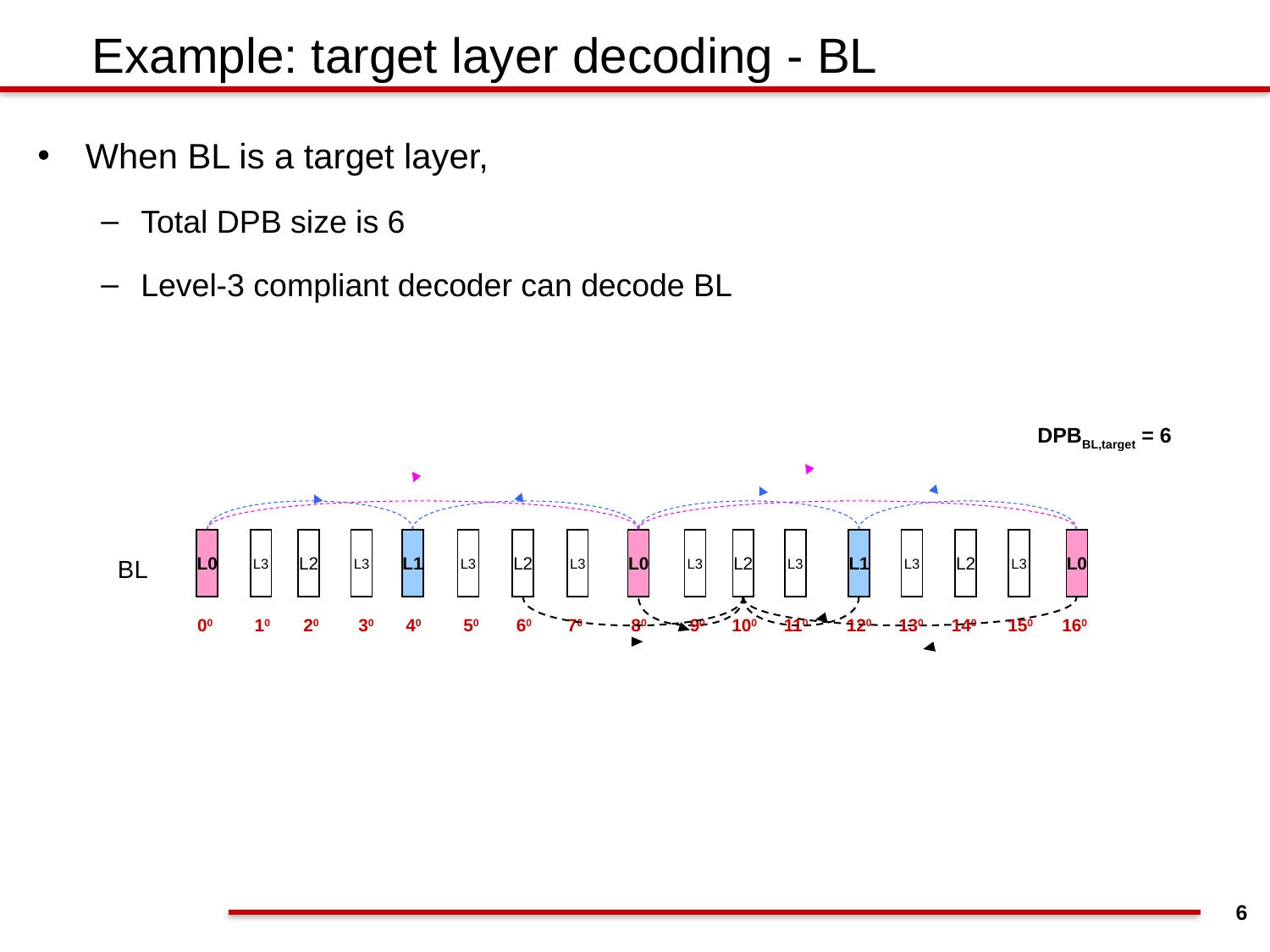

# Example: target layer decoding - BL
When BL is a target layer,
Total DPB size is 6
Level-3 compliant decoder can decode BL
DPBBL,target = 6

L0
L3
L2
L3
L1
L3
L2
L3
L0
L3
L2
L3
L1
L3
L2
L3
L0
BL
00
10
20
30
40
50
60
70
80
90
100
110
120
130
140
150
160

6